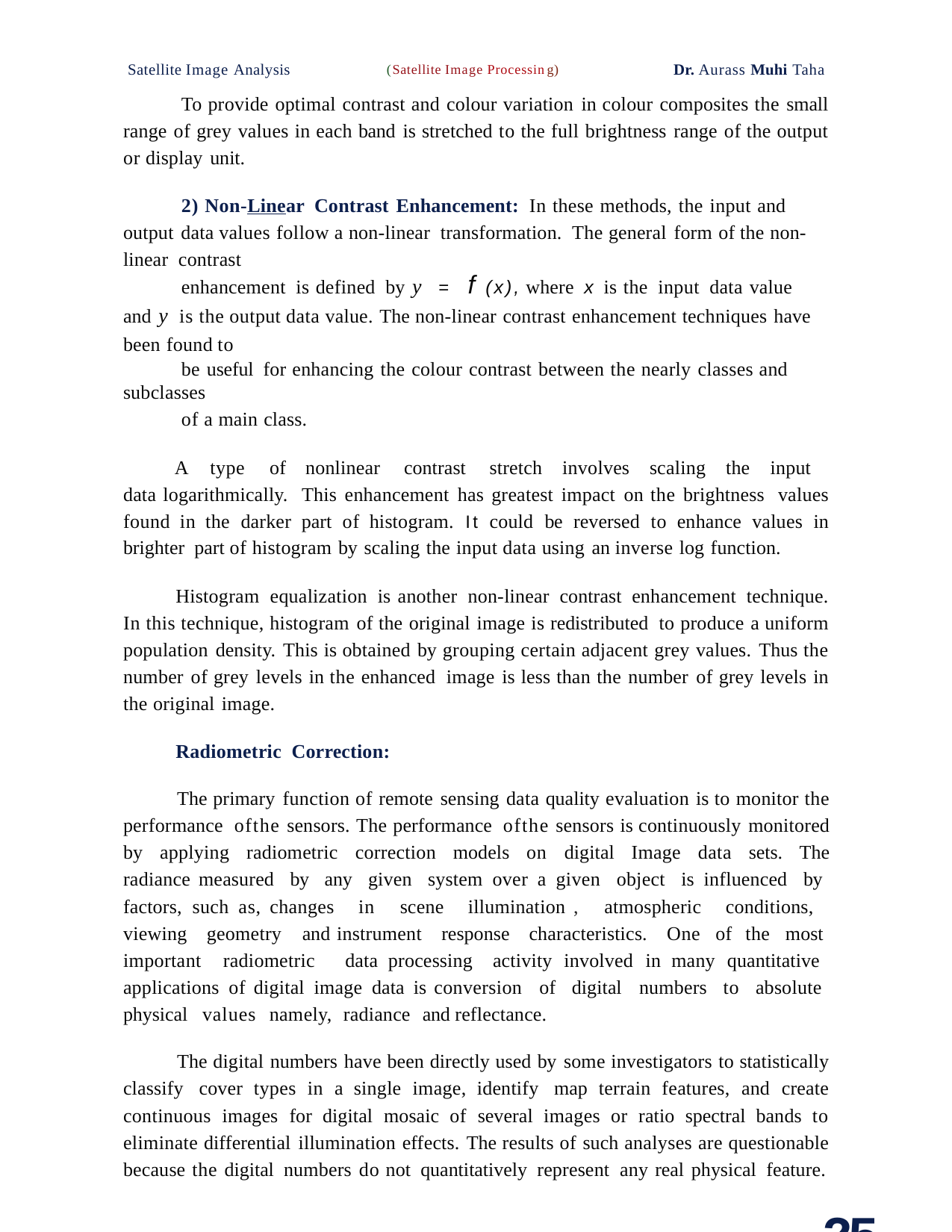

Satellite Image Analysis	(Satellite Image Processing)	Dr. Aurass Muhi Taha

To provide optimal contrast and colour variation in colour composites the small range of grey values in each band is stretched to the full brightness range of the output or display unit.

2) Non-Linear  Contrast Enhancement:  In these methods, the input and output data values follow a non-linear  transformation.  The general form of the non-linear  contrast
enhancement  is defined  by y   =  f (x), where  x  is the  input  data value  and y  is the output data value. The non-linear contrast enhancement techniques have been found to
be useful  for enhancing the colour contrast between the nearly classes and subclasses
of a main class.

A   type    of   nonlinear    contrast    stretch   involves   scaling   the   input    data logarithmically.  This enhancement has greatest impact on the brightness  values found in the darker part of histogram. It could be reversed to enhance values in brighter  part of histogram by scaling the input data using an inverse log function.

Histogram  equalization  is another  non-linear  contrast  enhancement  technique. In this technique, histogram of the original image is redistributed  to produce a uniform population density. This is obtained by grouping certain adjacent grey values. Thus the number of grey levels in the enhanced  image is less than the number of grey levels in the original image.

Radiometric  Correction:

The primary function of remote sensing data quality evaluation is to monitor the performance  ofthe sensors. The performance  ofthe sensors is continuously monitored by  applying  radiometric  correction  models  on  digital  Image  data  sets.  The radiance measured  by  any  given  system over a given  object  is influenced  by  factors, such as, changes   in   scene   illumination ,   atmospheric   conditions,   viewing   geometry   and instrument   response   characteristics.   One  of  the  most  important  radiometric   data processing  activity involved in many quantitative  applications of digital image data is conversion  of  digital  numbers  to  absolute  physical   values  namely,  radiance  and reflectance.

The digital numbers have been directly used by some investigators to statistically classify   cover  types  in  a  single  image,  identify   map  terrain  features,  and  create continuous  images  for  digital  mosaic  of  several  images  or  ratio  spectral  bands  to eliminate differential illumination effects. The results of such analyses are questionable because the digital  numbers do not  quantitatively  represent  any real physical  feature.

25